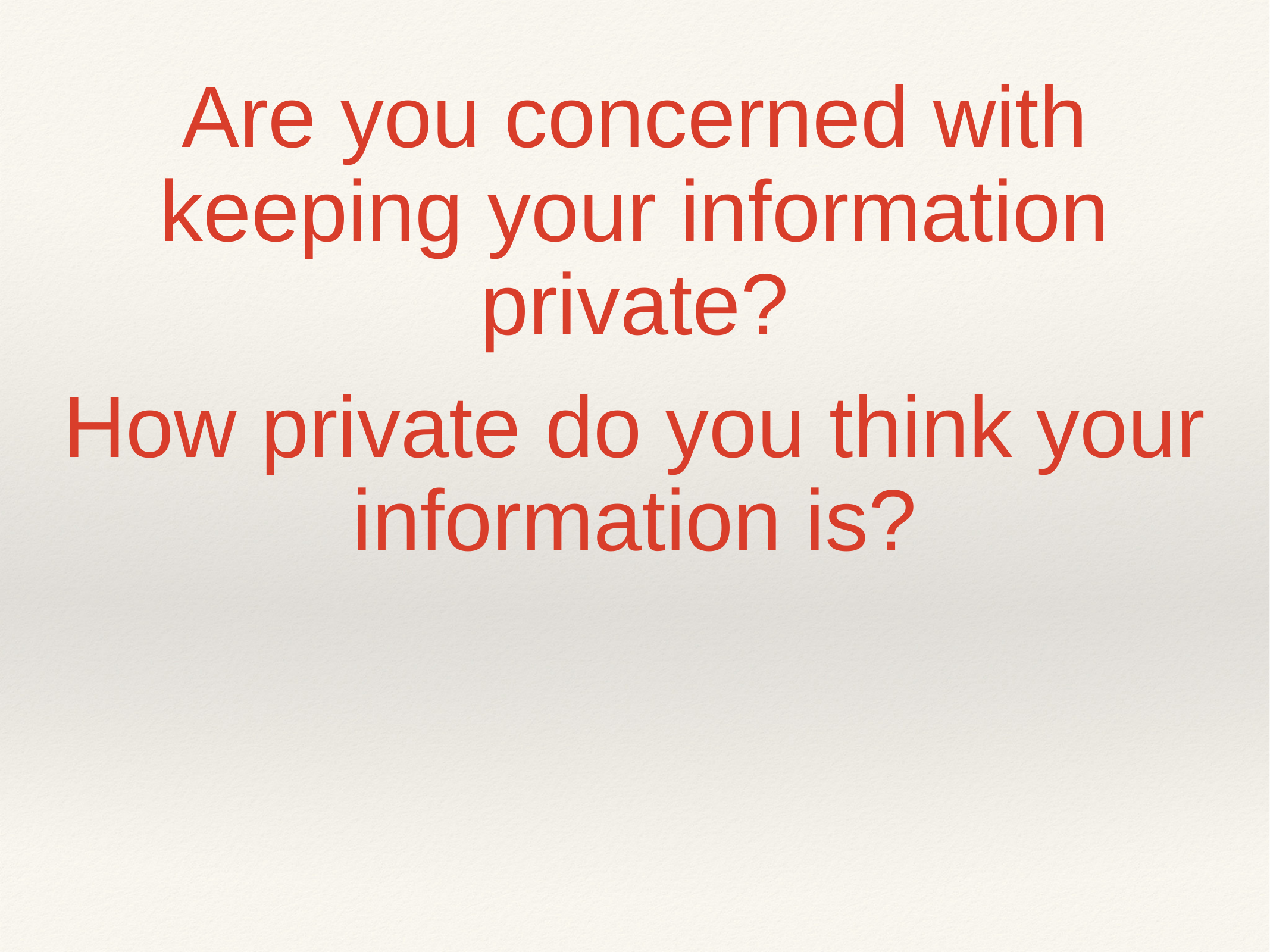

# Are you concerned with keeping your information private?
How private do you think your information is?